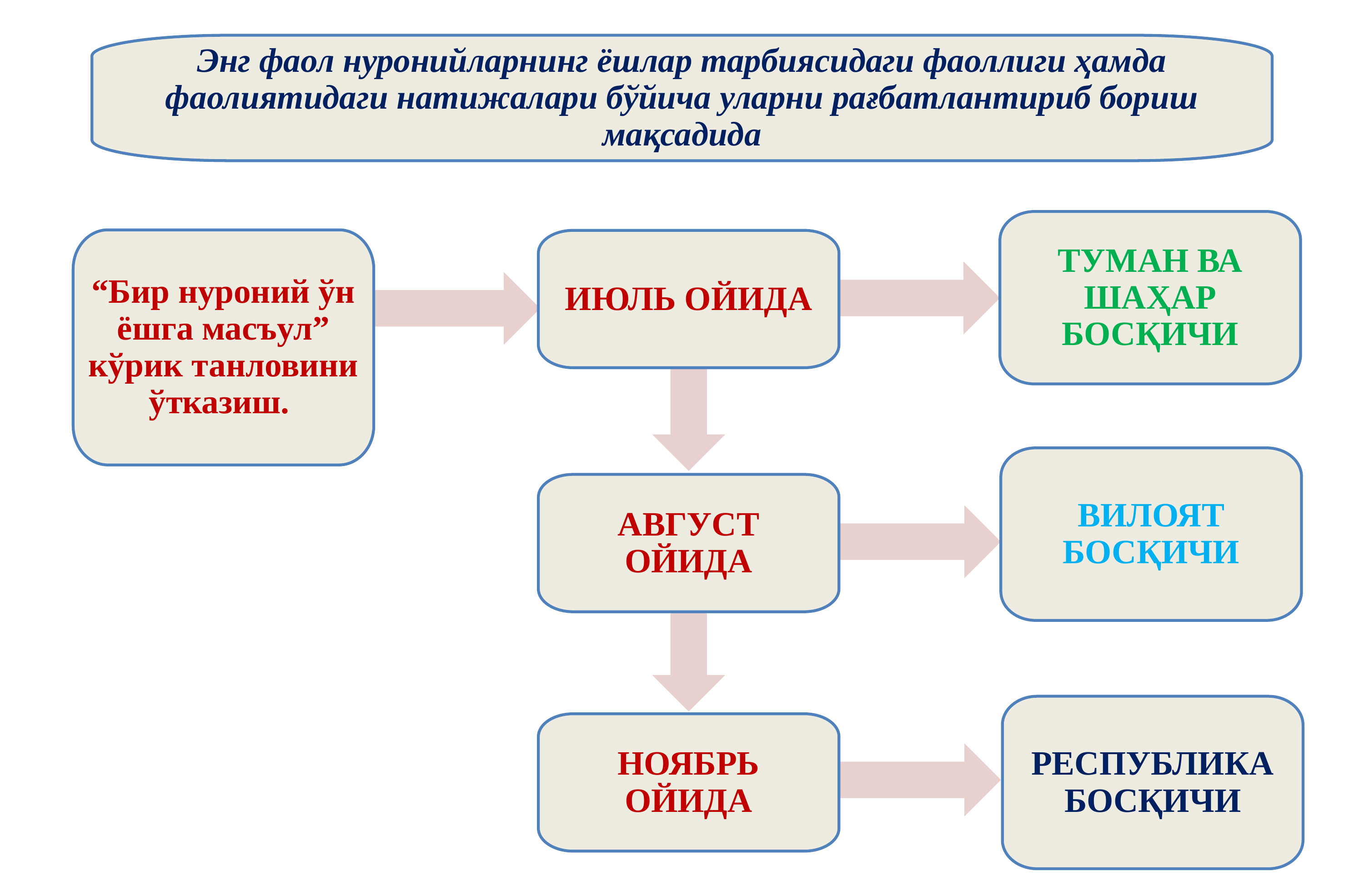

Энг фаол нуронийларнинг ёшлар тарбиясидаги фаоллиги ҳамда фаолиятидаги натижалари бўйича уларни рағбатлантириб бориш мақсадида
ТУМАН ВА ШАҲАР БОСҚИЧИ
“Бир нуроний ўн ёшга масъул” кўрик танловини ўтказиш.
ИЮЛЬ ОЙИДА

ВИЛОЯТ БОСҚИЧИ
АВГУСТ ОЙИДА

РЕСПУБЛИКА БОСҚИЧИ
НОЯБРЬ ОЙИДА